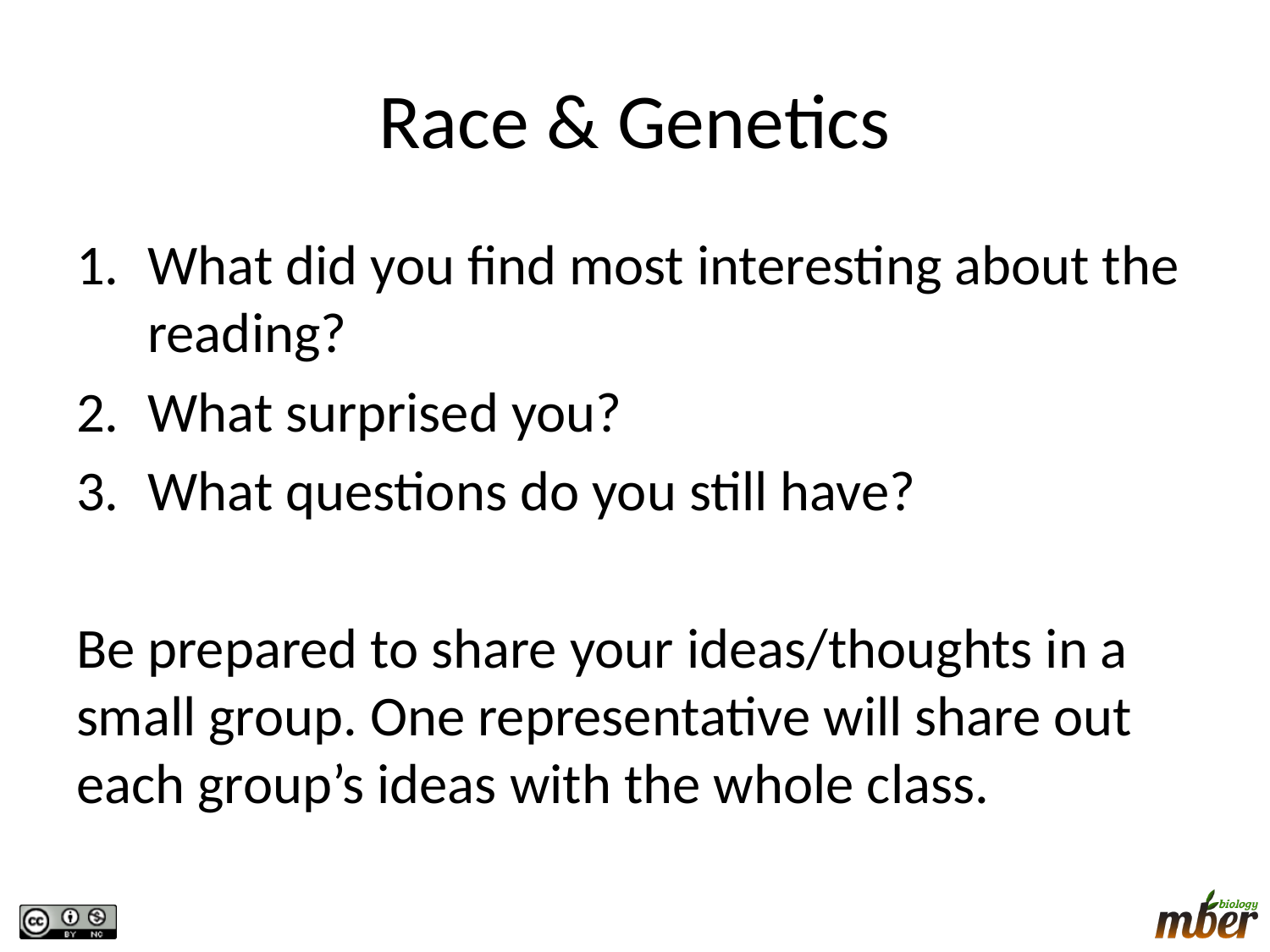

# Race & Genetics
What did you find most interesting about the reading?
What surprised you?
What questions do you still have?

Be prepared to share your ideas/thoughts in a small group. One representative will share out each group’s ideas with the whole class.